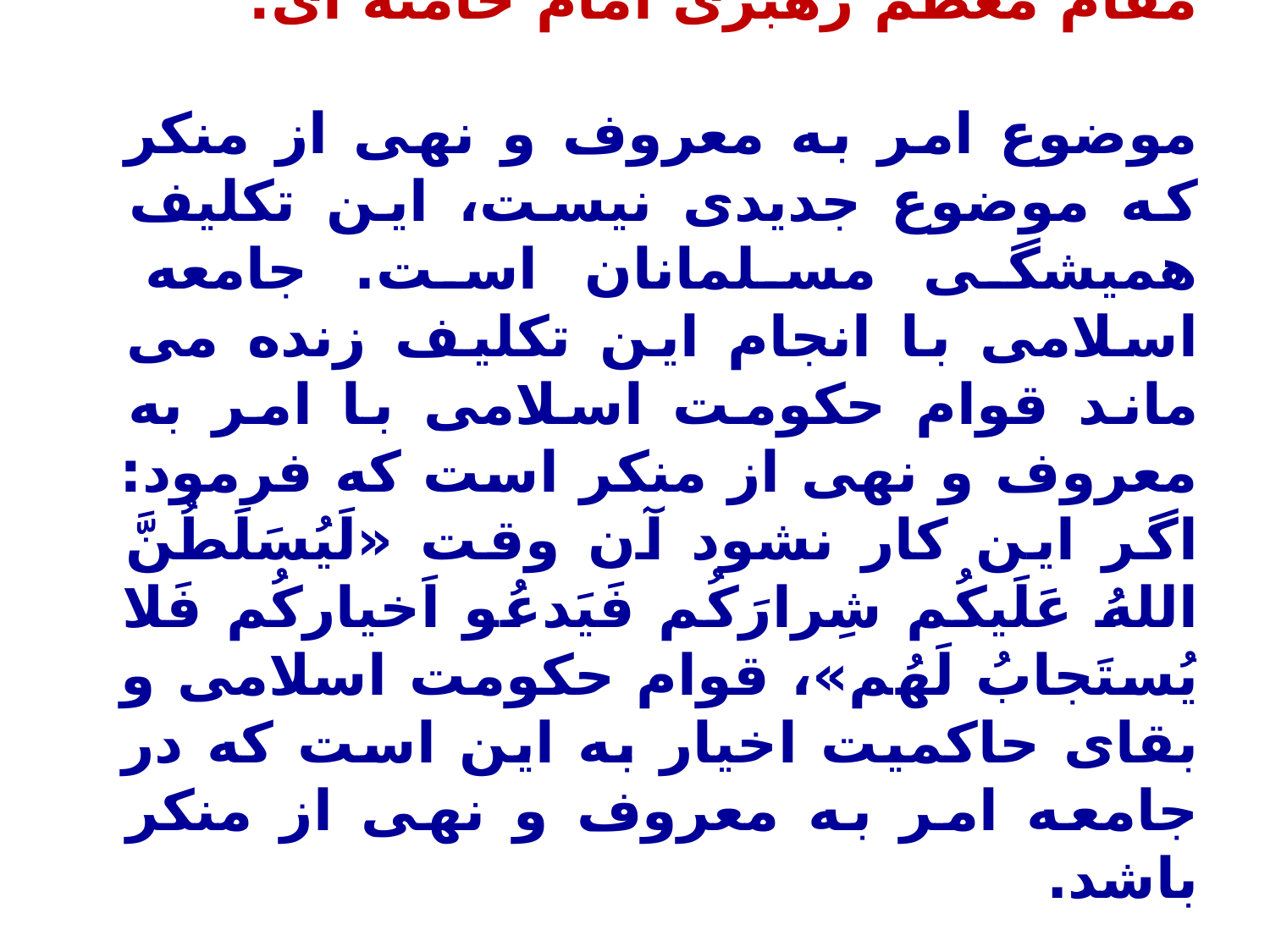

مقام معظم رهبری امام خامنه ای:

موضوع امر به معروف و نهی از منکر که موضوع جدیدی نیست، این تکلیف همیشگی مسلمانان است. جامعه اسلامی با انجام این تکلیف زنده می ماند قوام حکومت اسلامی با امر به معروف و نهی از منکر است که فرمود: اگر این کار نشود آن وقت «لَیُسَلَطُنَّ اللهُ عَلَیکُم شِرارَکُم فَیَدعُو اَخیارکُم فَلا یُستَجابُ لَهُم»، قوام حکومت اسلامی و بقای حاکمیت اخیار به این است که در جامعه امر به معروف و نهی از منکر باشد.
                                                                                      71/5/7